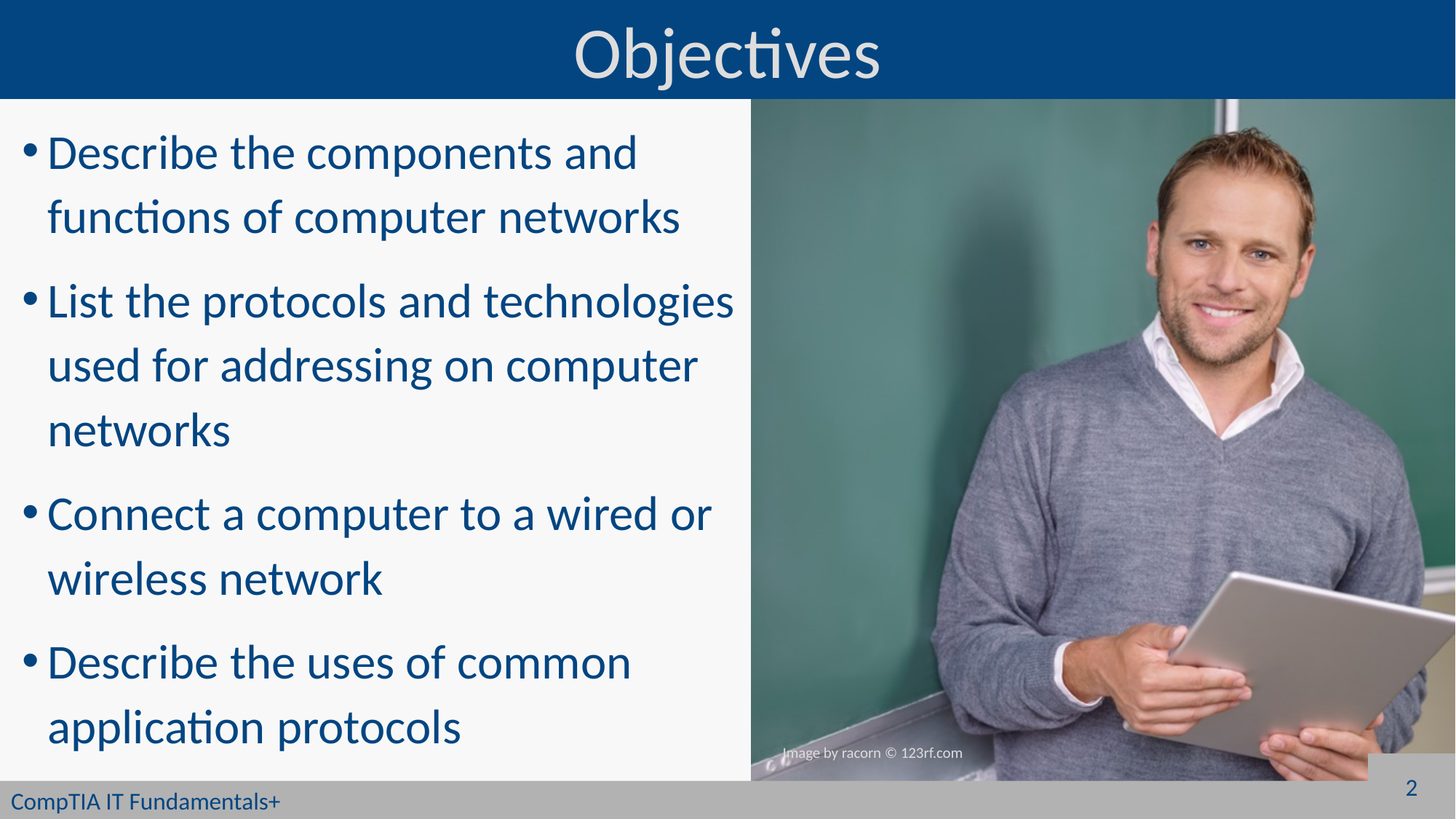

Describe the components and functions of computer networks
List the protocols and technologies used for addressing on computer networks
Connect a computer to a wired or wireless network
Describe the uses of common application protocols
2
CompTIA IT Fundamentals+